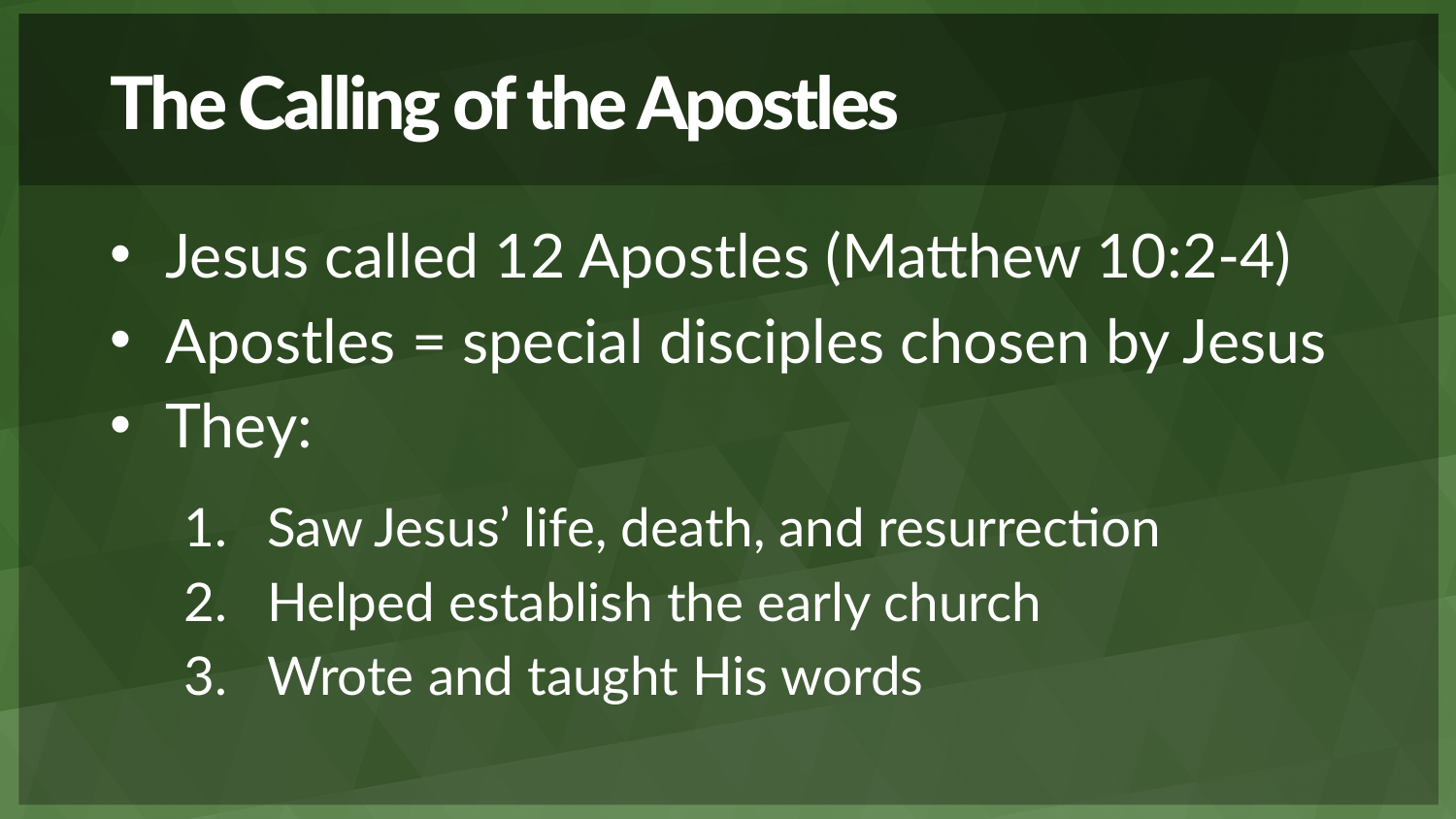

# The Calling of the Apostles
Jesus called 12 Apostles (Matthew 10:2-4)
Apostles = special disciples chosen by Jesus
They:
Saw Jesus’ life, death, and resurrection
Helped establish the early church
Wrote and taught His words